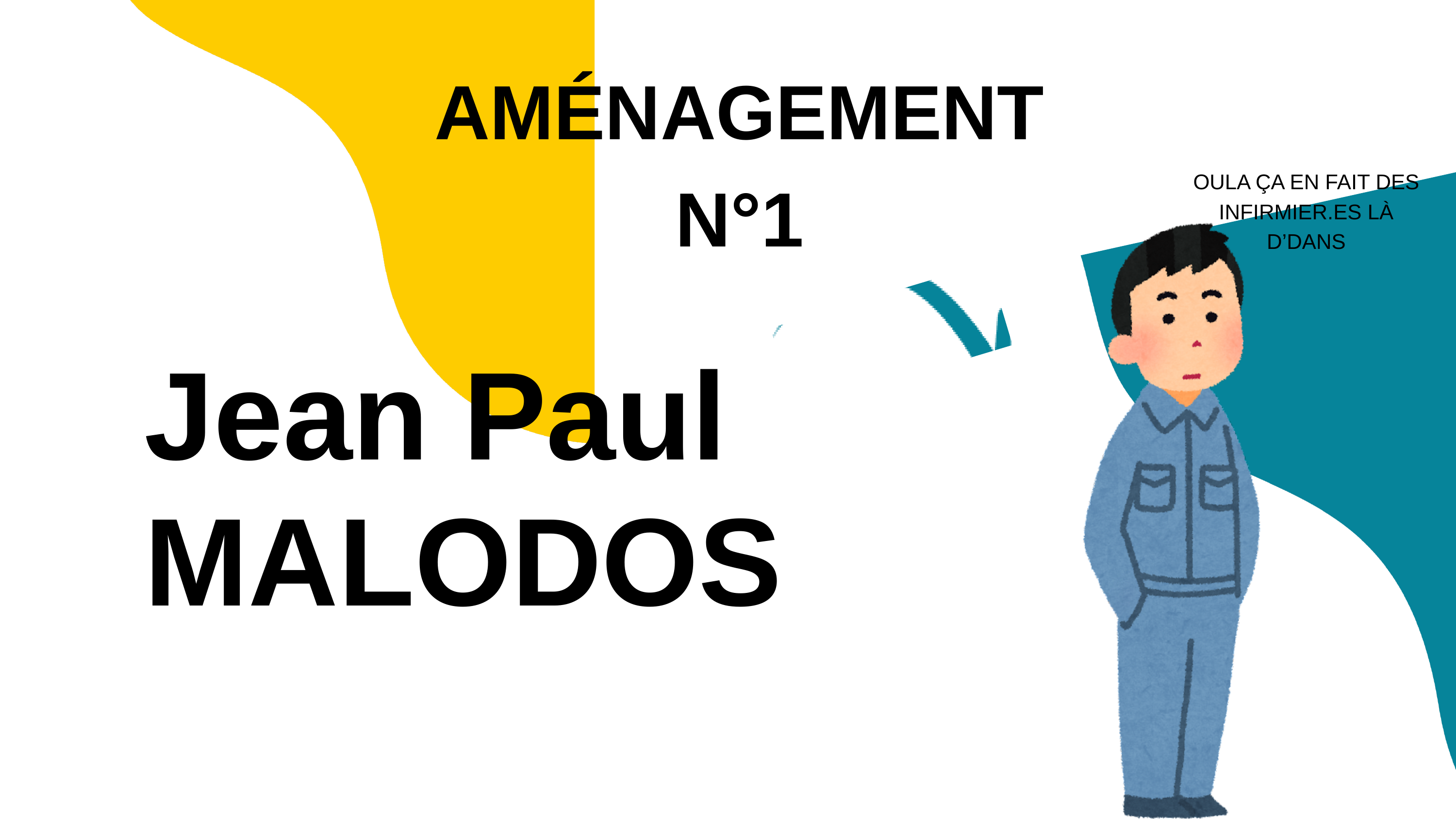

AMÉNAGEMENT N°1
OULA ÇA EN FAIT DES INFIRMIER.ES LÀ D’DANS

Jean Paul MALODOS